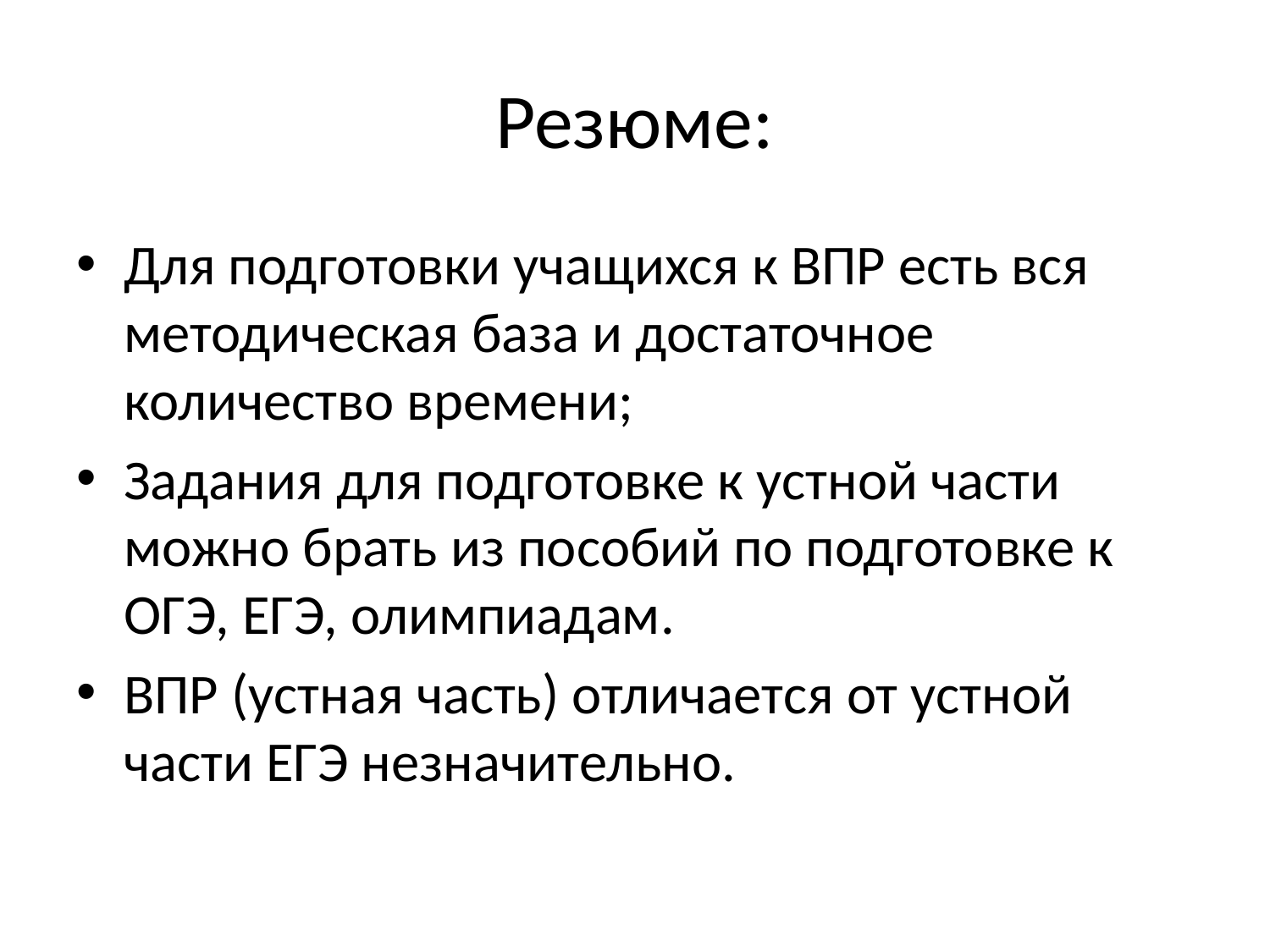

# Резюме:
Для подготовки учащихся к ВПР есть вся методическая база и достаточное количество времени;
Задания для подготовке к устной части можно брать из пособий по подготовке к ОГЭ, ЕГЭ, олимпиадам.
ВПР (устная часть) отличается от устной части ЕГЭ незначительно.